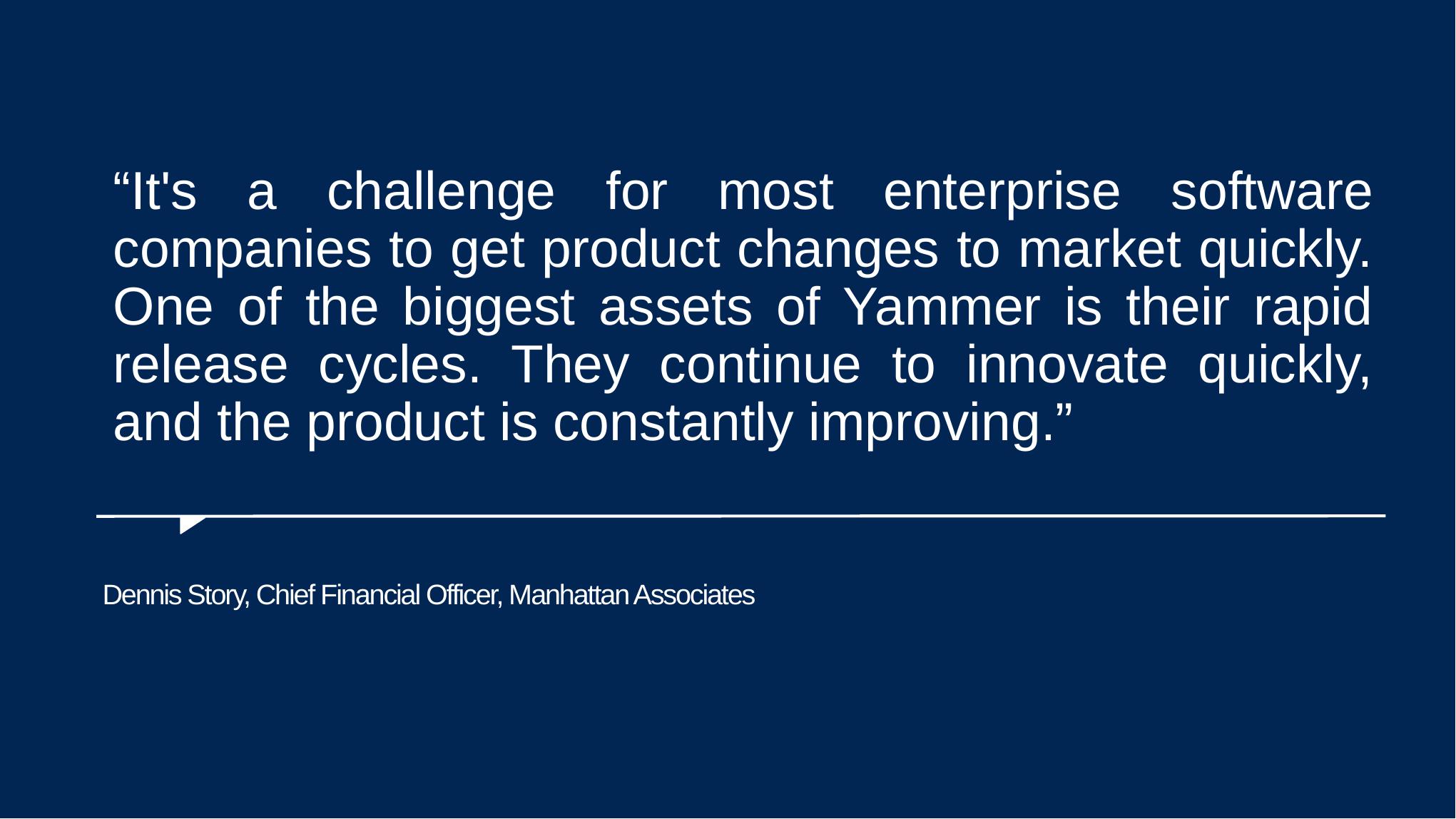

“It's a challenge for most enterprise software companies to get product changes to market quickly. One of the biggest assets of Yammer is their rapid release cycles. They continue to innovate quickly, and the product is constantly improving.”

# Dennis Story, Chief Financial Officer, Manhattan Associates